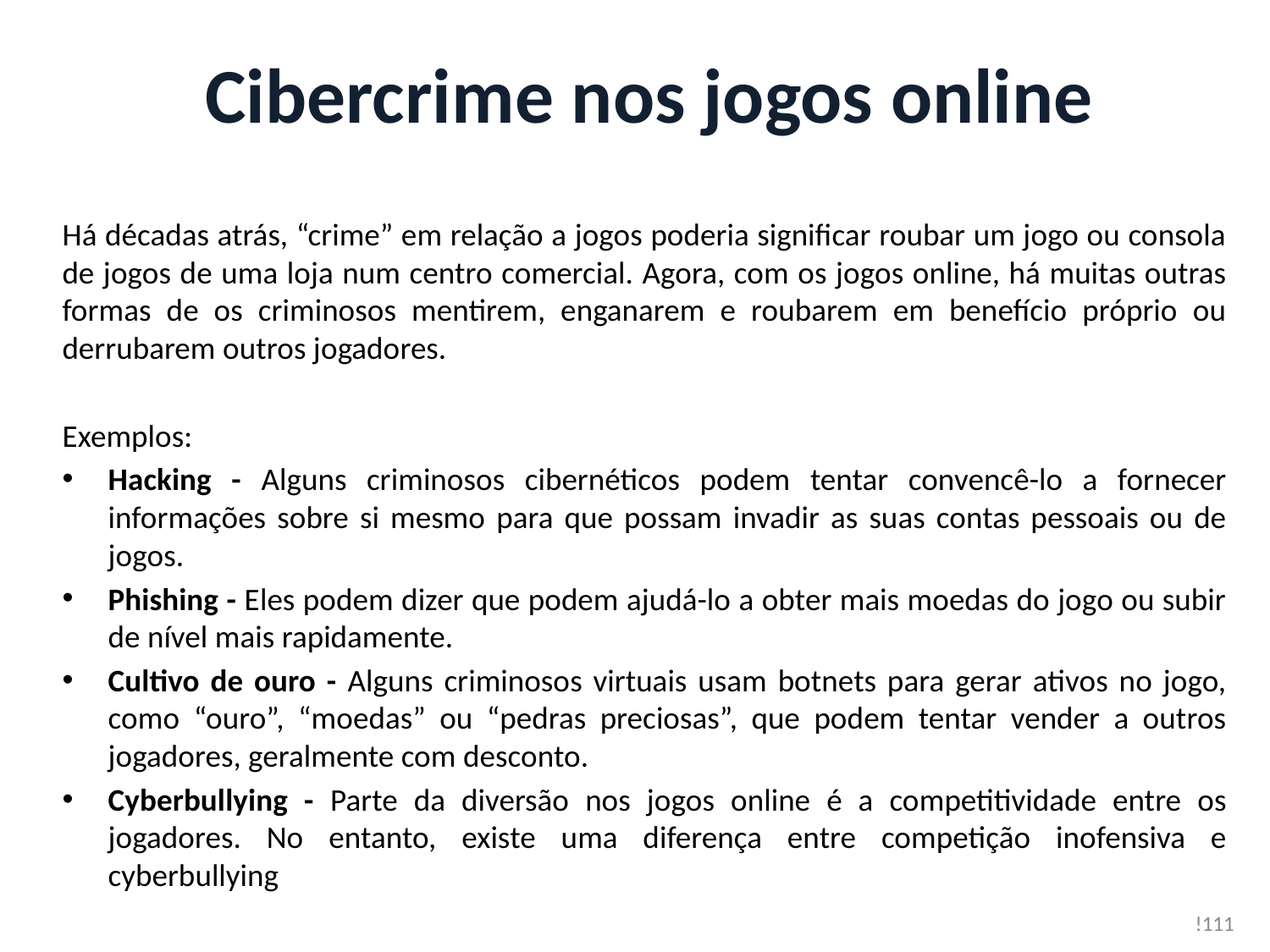

# Cibercrime nos jogos online
Há décadas atrás, “crime” em relação a jogos poderia significar roubar um jogo ou consola de jogos de uma loja num centro comercial. Agora, com os jogos online, há muitas outras formas de os criminosos mentirem, enganarem e roubarem em benefício próprio ou derrubarem outros jogadores.

Exemplos:
Hacking - Alguns criminosos cibernéticos podem tentar convencê-lo a fornecer informações sobre si mesmo para que possam invadir as suas contas pessoais ou de jogos.
Phishing - Eles podem dizer que podem ajudá-lo a obter mais moedas do jogo ou subir de nível mais rapidamente.
Cultivo de ouro - Alguns criminosos virtuais usam botnets para gerar ativos no jogo, como “ouro”, “moedas” ou “pedras preciosas”, que podem tentar vender a outros jogadores, geralmente com desconto.
Cyberbullying - Parte da diversão nos jogos online é a competitividade entre os jogadores. No entanto, existe uma diferença entre competição inofensiva e cyberbullying
!111